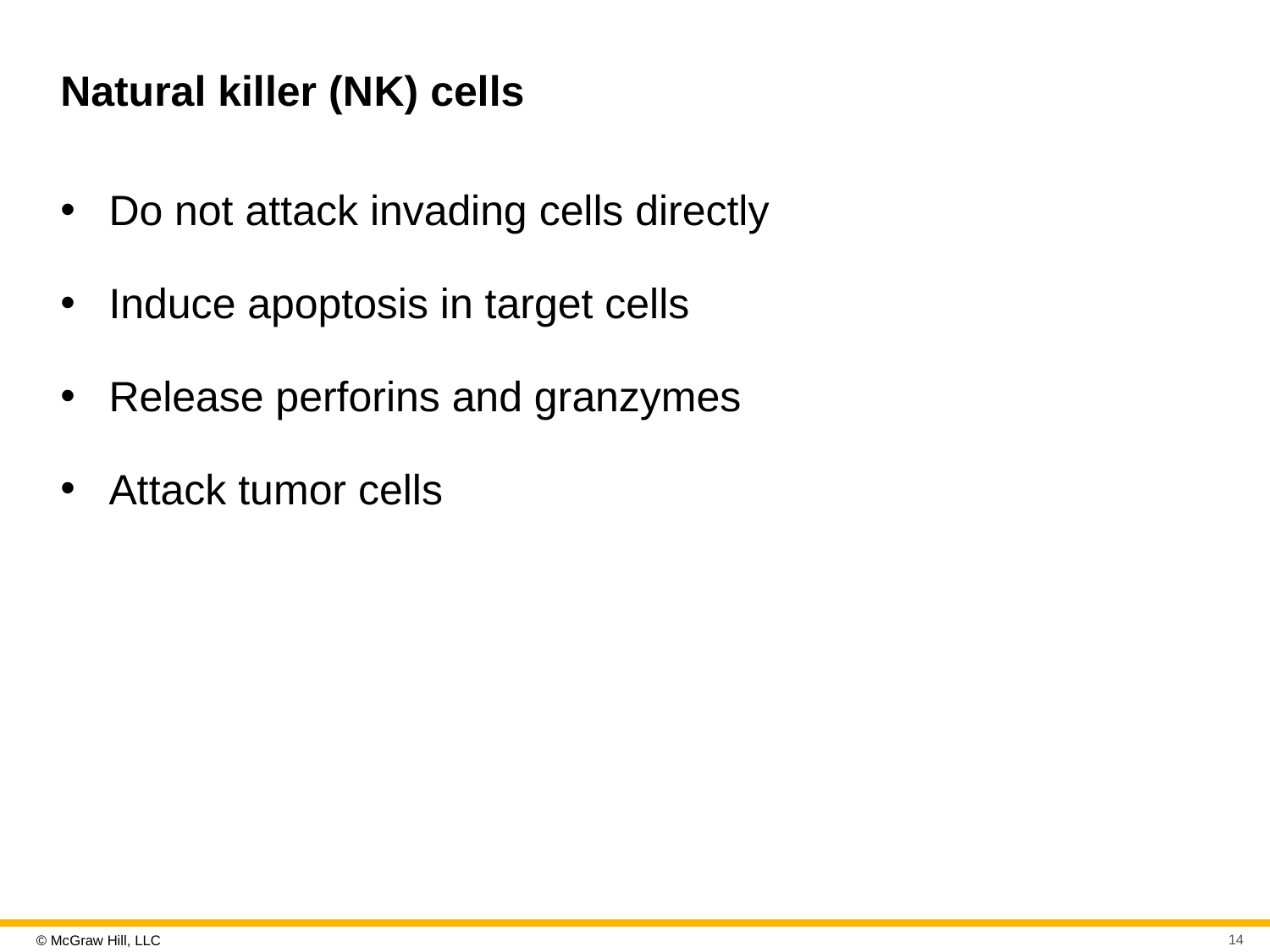

# Natural killer (N K) cells
Do not attack invading cells directly
Induce apoptosis in target cells
Release perforins and granzymes
Attack tumor cells
14